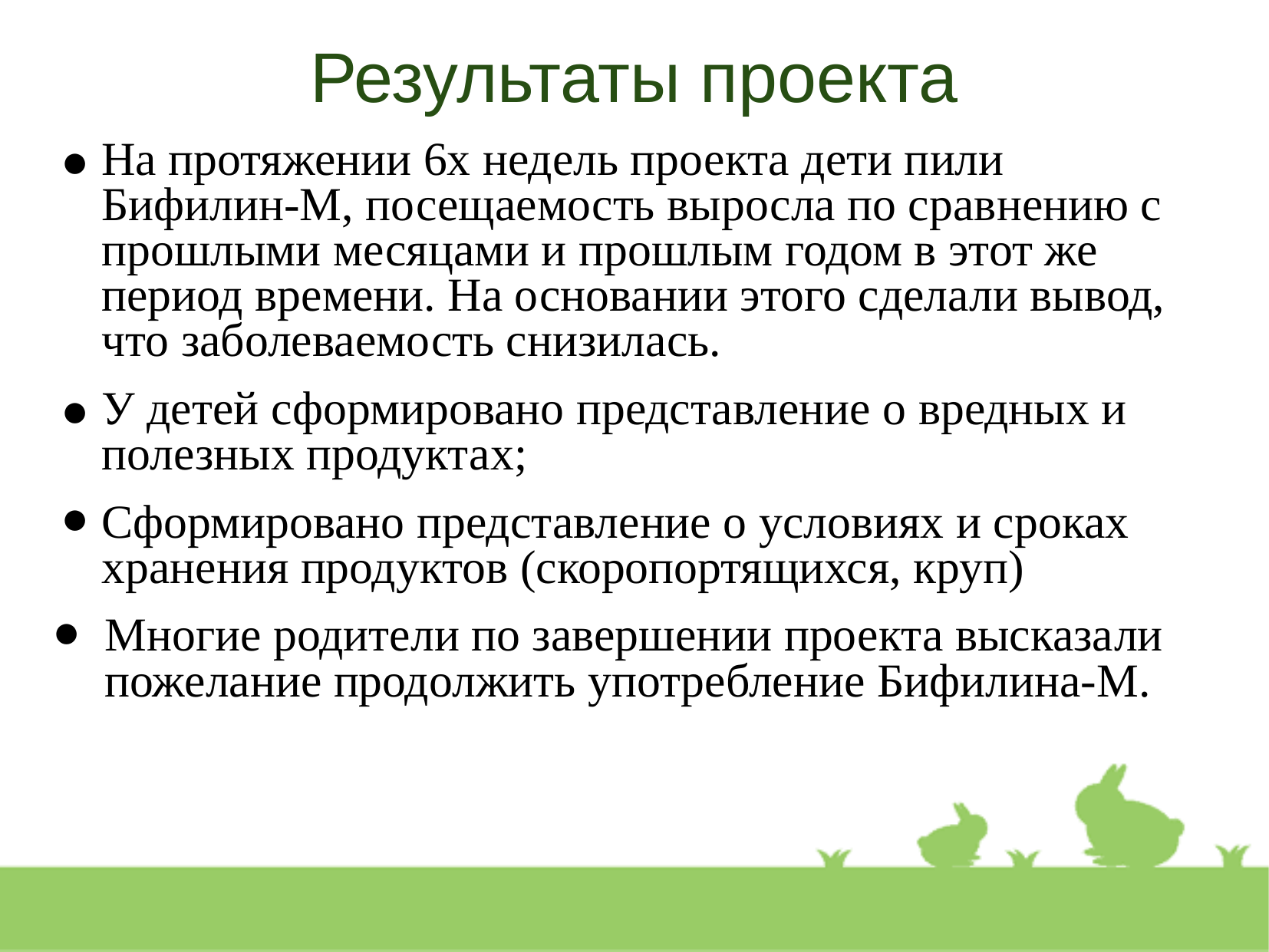

# Результаты проекта
На протяжении 6х недель проекта дети пили Бифилин-М, посещаемость выросла по сравнению с прошлыми месяцами и прошлым годом в этот же период времени. На основании этого сделали вывод, что заболеваемость снизилась.
У детей сформировано представление о вредных и полезных продуктах;
Сформировано представление о условиях и сроках хранения продуктов (скоропортящихся, круп)
Многие родители по завершении проекта высказали пожелание продолжить употребление Бифилина-М.